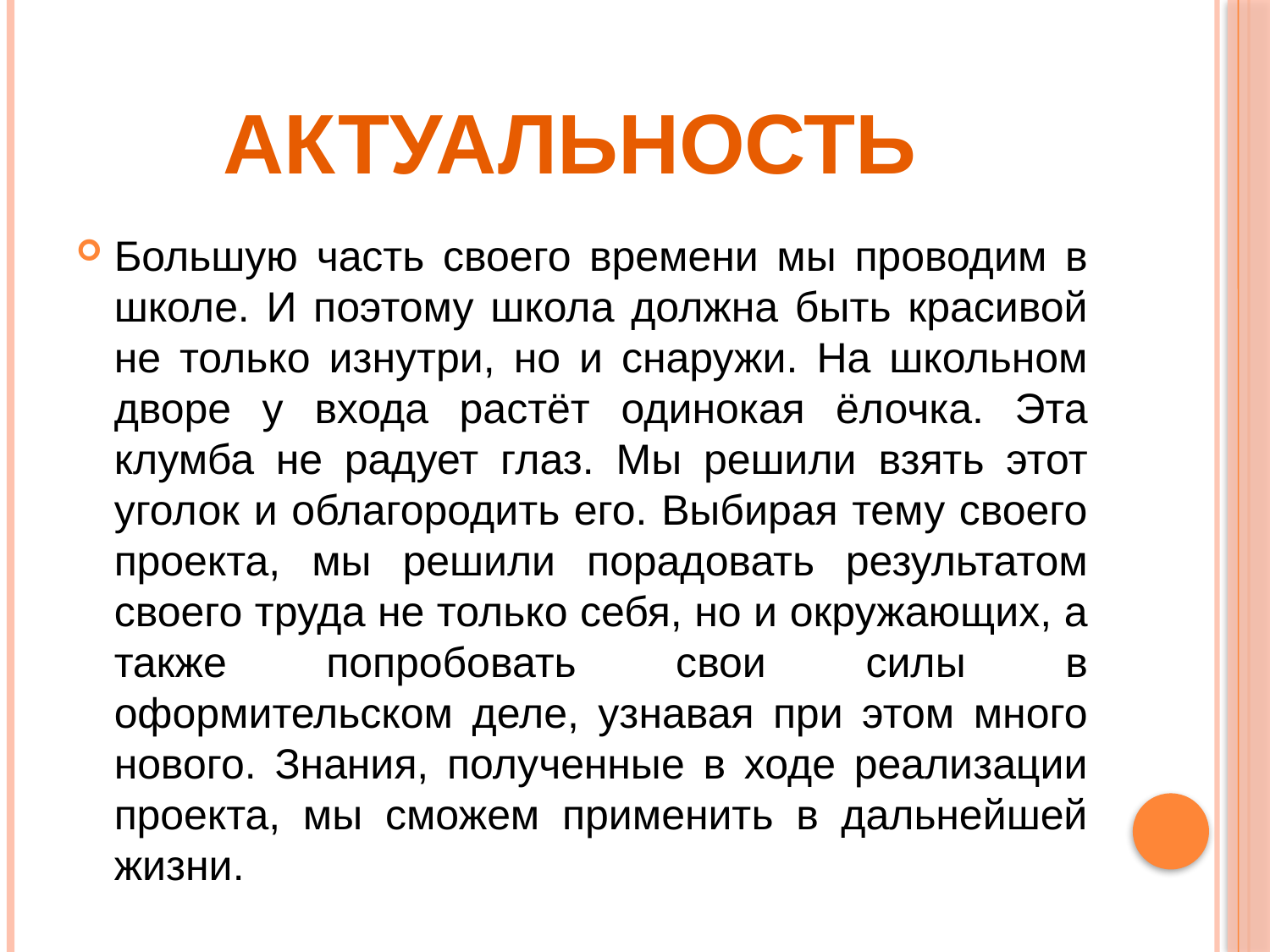

# Актуальность
Большую часть своего времени мы проводим в школе. И поэтому школа должна быть красивой не только изнутри, но и снаружи. На школьном дворе у входа растёт одинокая ёлочка. Эта клумба не радует глаз. Мы решили взять этот уголок и облагородить его. Выбирая тему своего проекта, мы решили порадовать результатом своего труда не только себя, но и окружающих, а также попробовать свои силы в оформительском деле, узнавая при этом много нового. Знания, полученные в ходе реализации проекта, мы сможем применить в дальнейшей жизни.